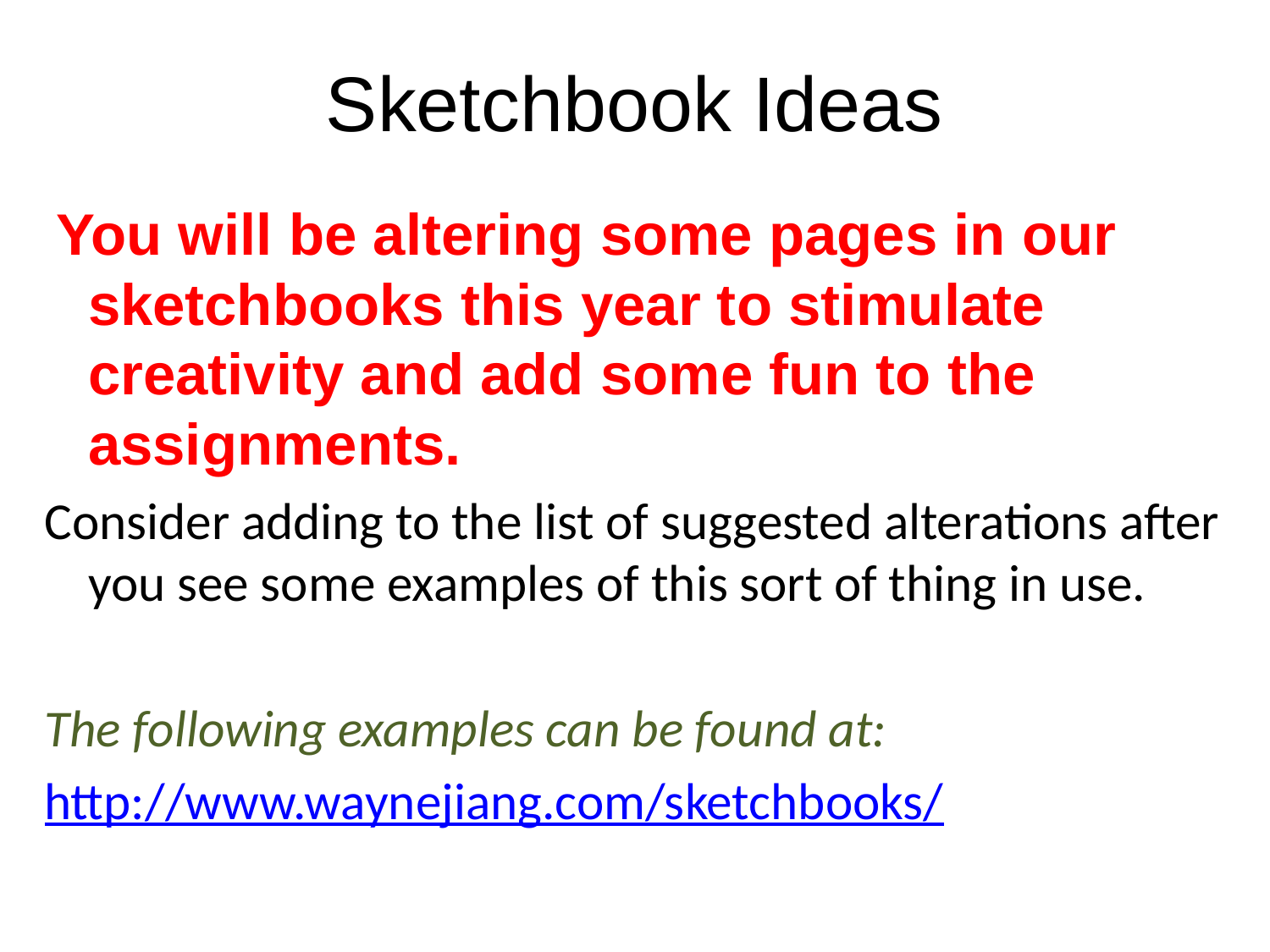

# Sketchbook Ideas
 You will be altering some pages in our sketchbooks this year to stimulate creativity and add some fun to the assignments.
Consider adding to the list of suggested alterations after you see some examples of this sort of thing in use.

The following examples can be found at:
http://www.waynejiang.com/sketchbooks/